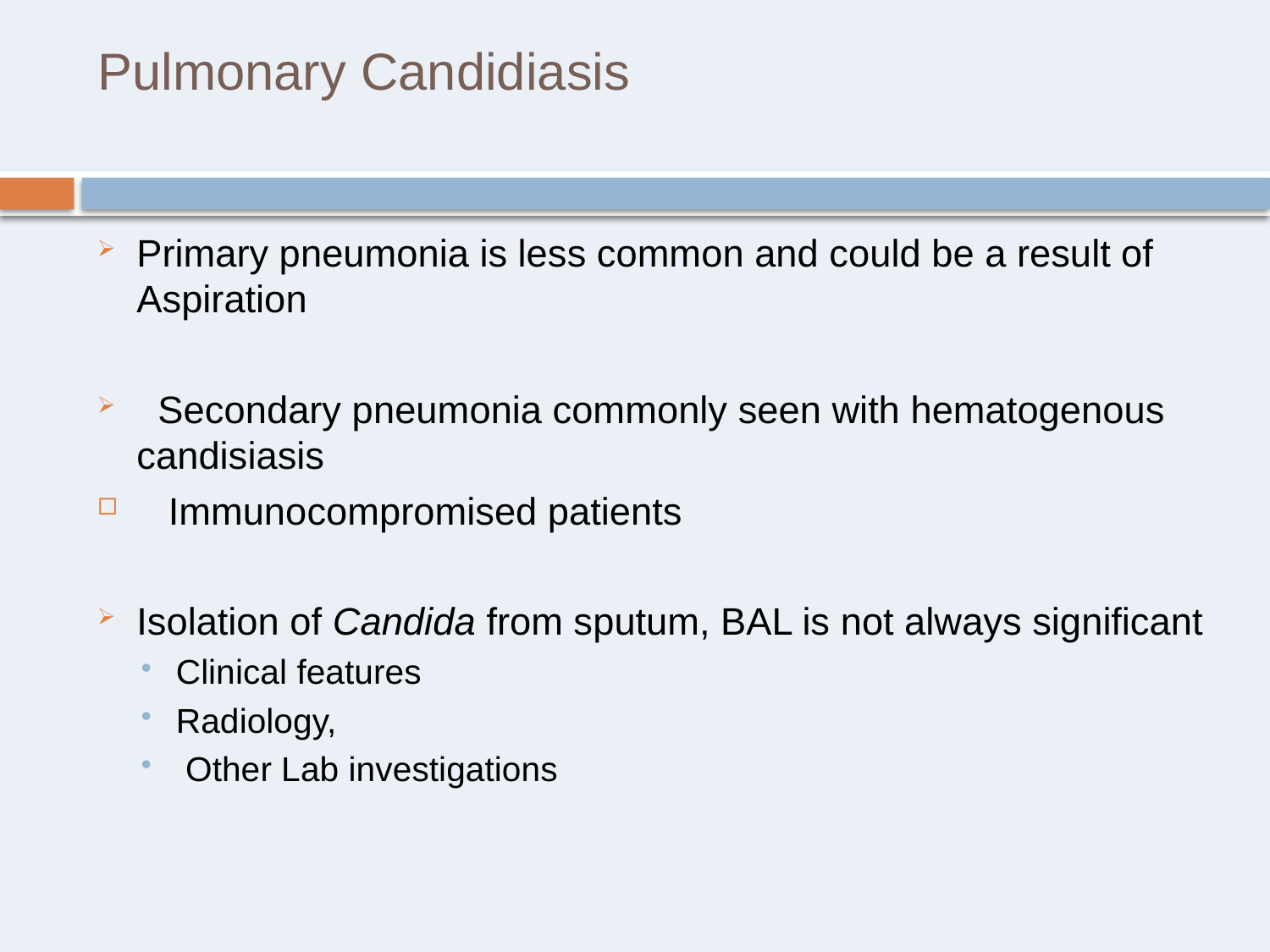

# Pulmonary Candidiasis
Primary pneumonia is less common and could be a result of Aspiration

  Secondary pneumonia commonly seen with hematogenous candisiasis
   Immunocompromised patients

Isolation of Candida from sputum, BAL is not always significant
Clinical features
Radiology,
 Other Lab investigations